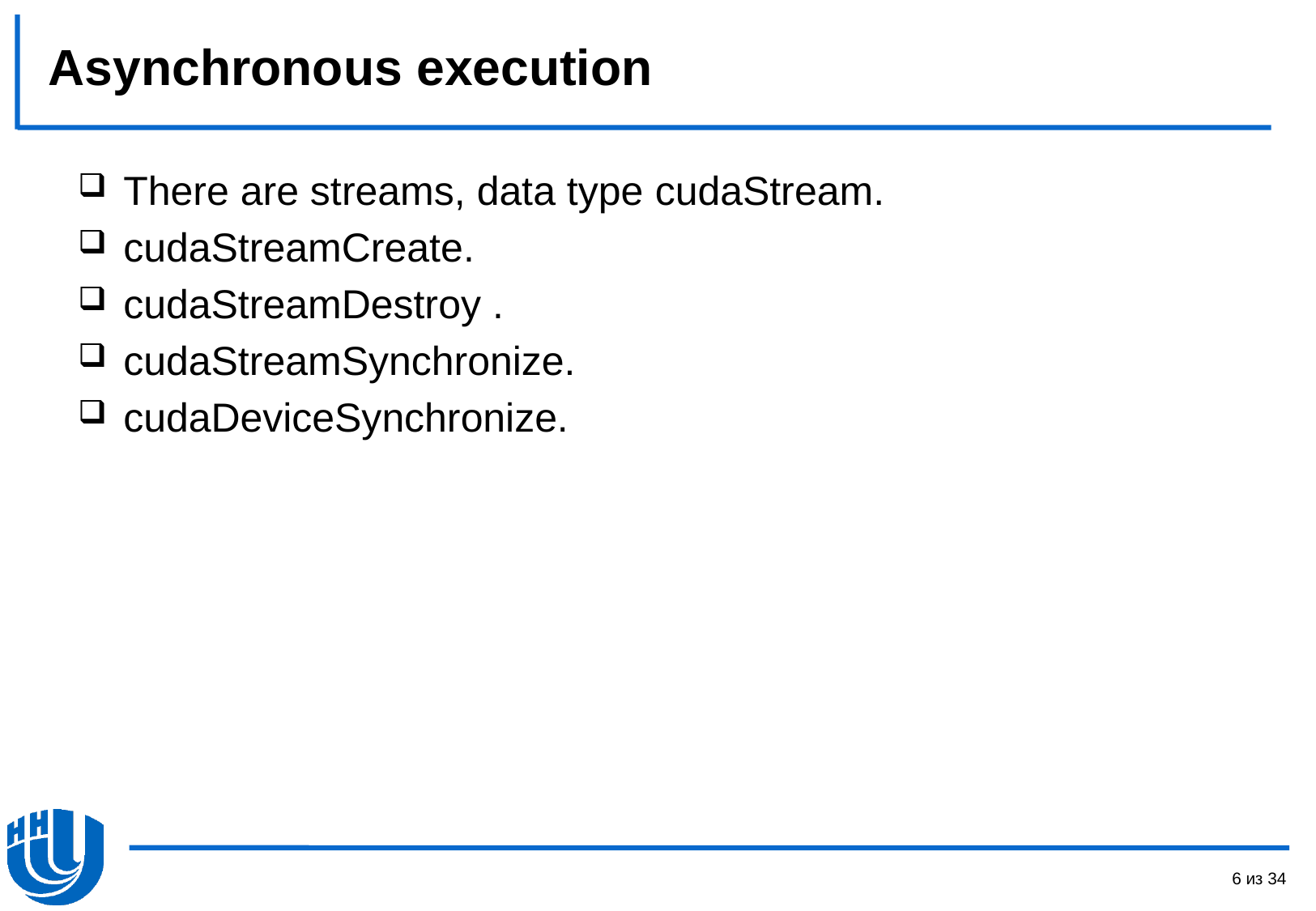

# Asynchronous execution
There are streams, data type cudaStream.
cudaStreamCreate.
cudaStreamDestroy .
cudaStreamSynchronize.
cudaDeviceSynchronize.
6